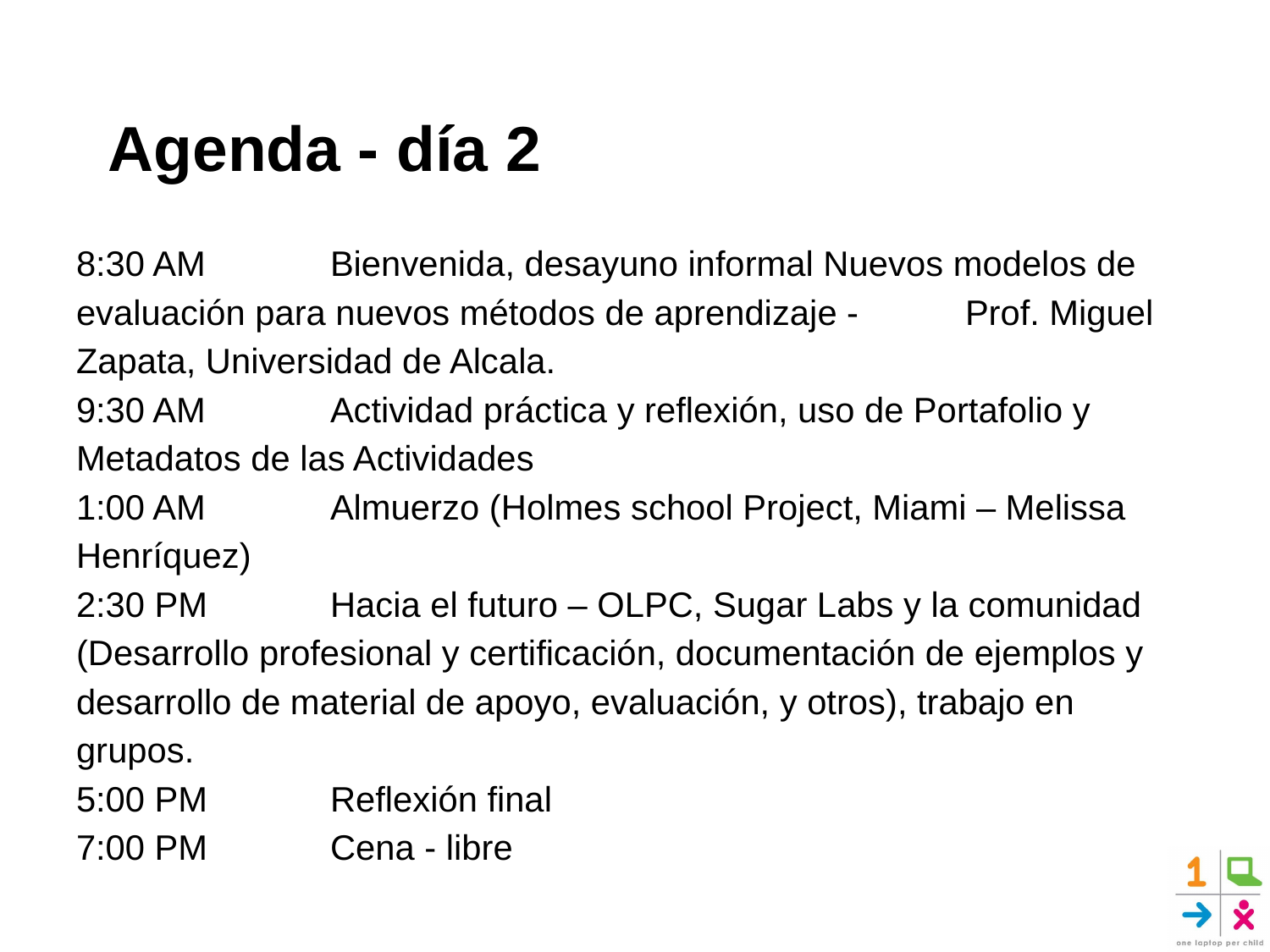

# Agenda - día 2
8:30 AM	Bienvenida, desayuno informal Nuevos modelos de evaluación para nuevos métodos de aprendizaje - 	Prof. Miguel Zapata, Universidad de Alcala.
9:30 AM 	Actividad práctica y reflexión, uso de Portafolio y Metadatos de las Actividades
1:00 AM 	Almuerzo (Holmes school Project, Miami – Melissa Henríquez)
2:30 PM 	Hacia el futuro – OLPC, Sugar Labs y la comunidad (Desarrollo profesional y certificación, documentación de ejemplos y desarrollo de material de apoyo, evaluación, y otros), trabajo en grupos.
5:00 PM	Reflexión final
7:00 PM	Cena - libre